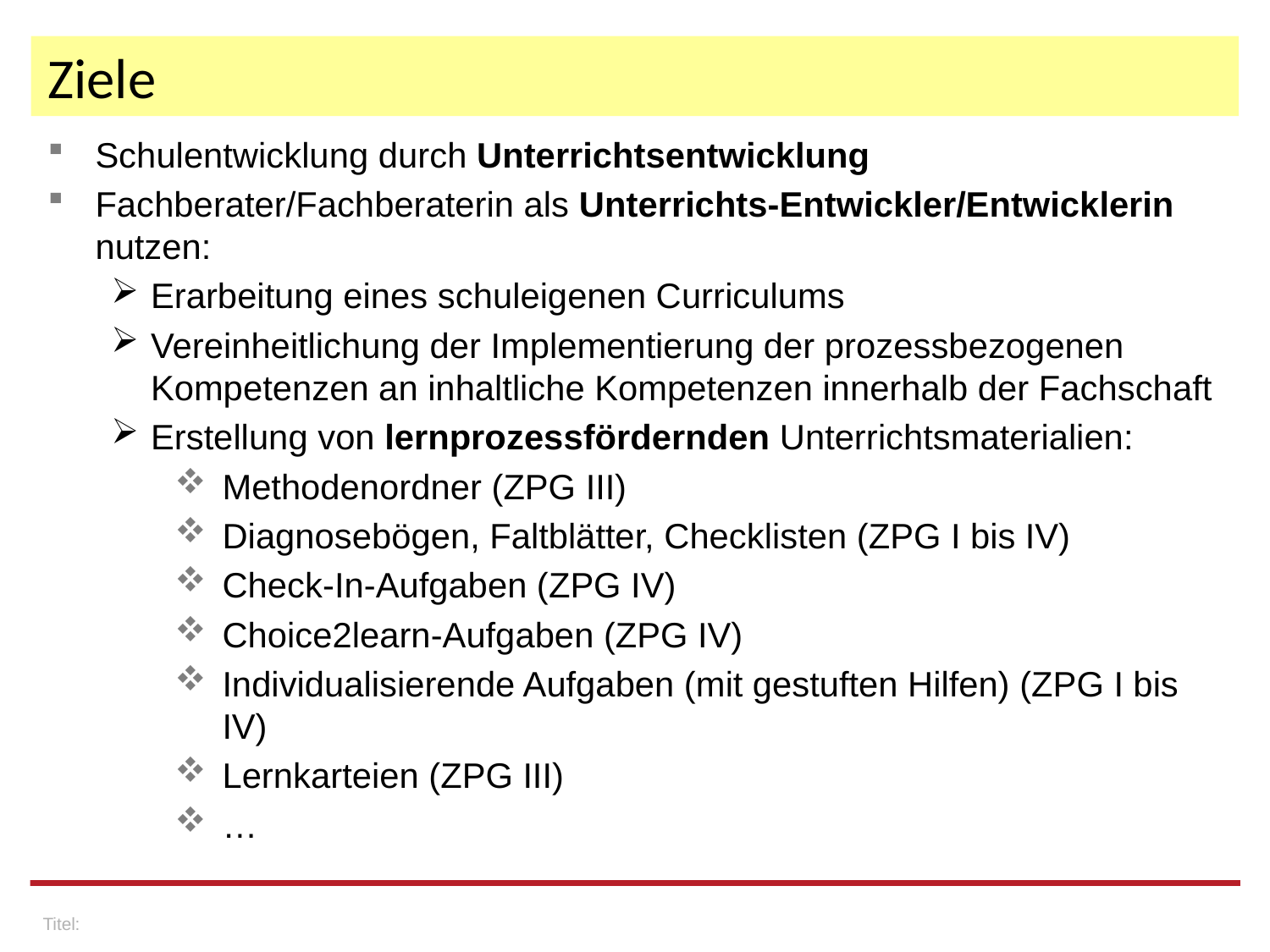

# Ziele
Schulentwicklung durch Unterrichtsentwicklung
Fachberater/Fachberaterin als Unterrichts-Entwickler/Entwicklerin nutzen:
Erarbeitung eines schuleigenen Curriculums
Vereinheitlichung der Implementierung der prozessbezogenen Kompetenzen an inhaltliche Kompetenzen innerhalb der Fachschaft
Erstellung von lernprozessfördernden Unterrichtsmaterialien:
Methodenordner (ZPG III)
Diagnosebögen, Faltblätter, Checklisten (ZPG I bis IV)
Check-In-Aufgaben (ZPG IV)
Choice2learn-Aufgaben (ZPG IV)
Individualisierende Aufgaben (mit gestuften Hilfen) (ZPG I bis IV)
Lernkarteien (ZPG III)
…

Titel: